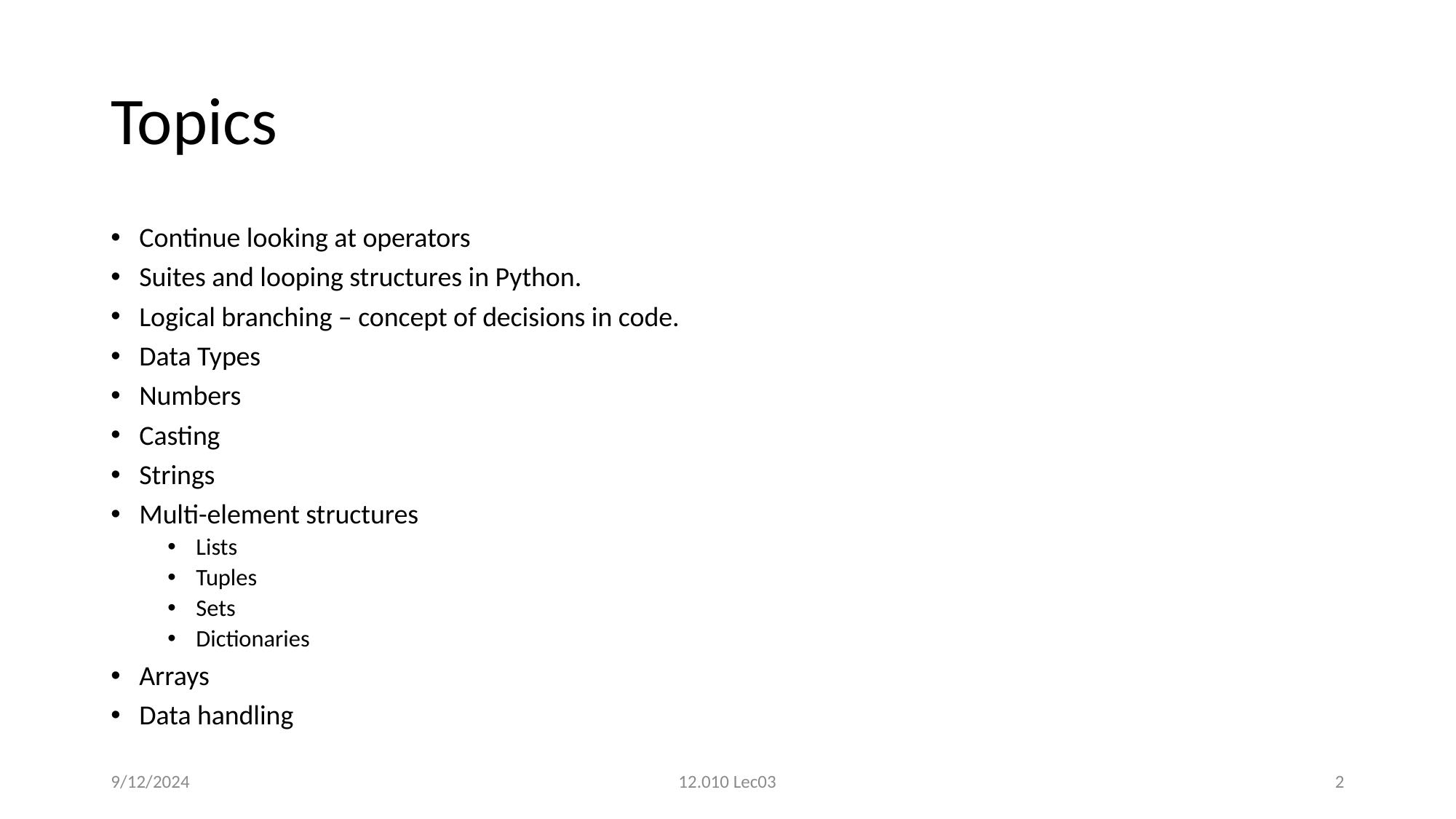

# Topics
Continue looking at operators
Suites and looping structures in Python.
Logical branching – concept of decisions in code.
Data Types
Numbers
Casting
Strings
Multi-element structures
Lists
Tuples
Sets
Dictionaries
Arrays
Data handling
9/12/2024
12.010 Lec03
2